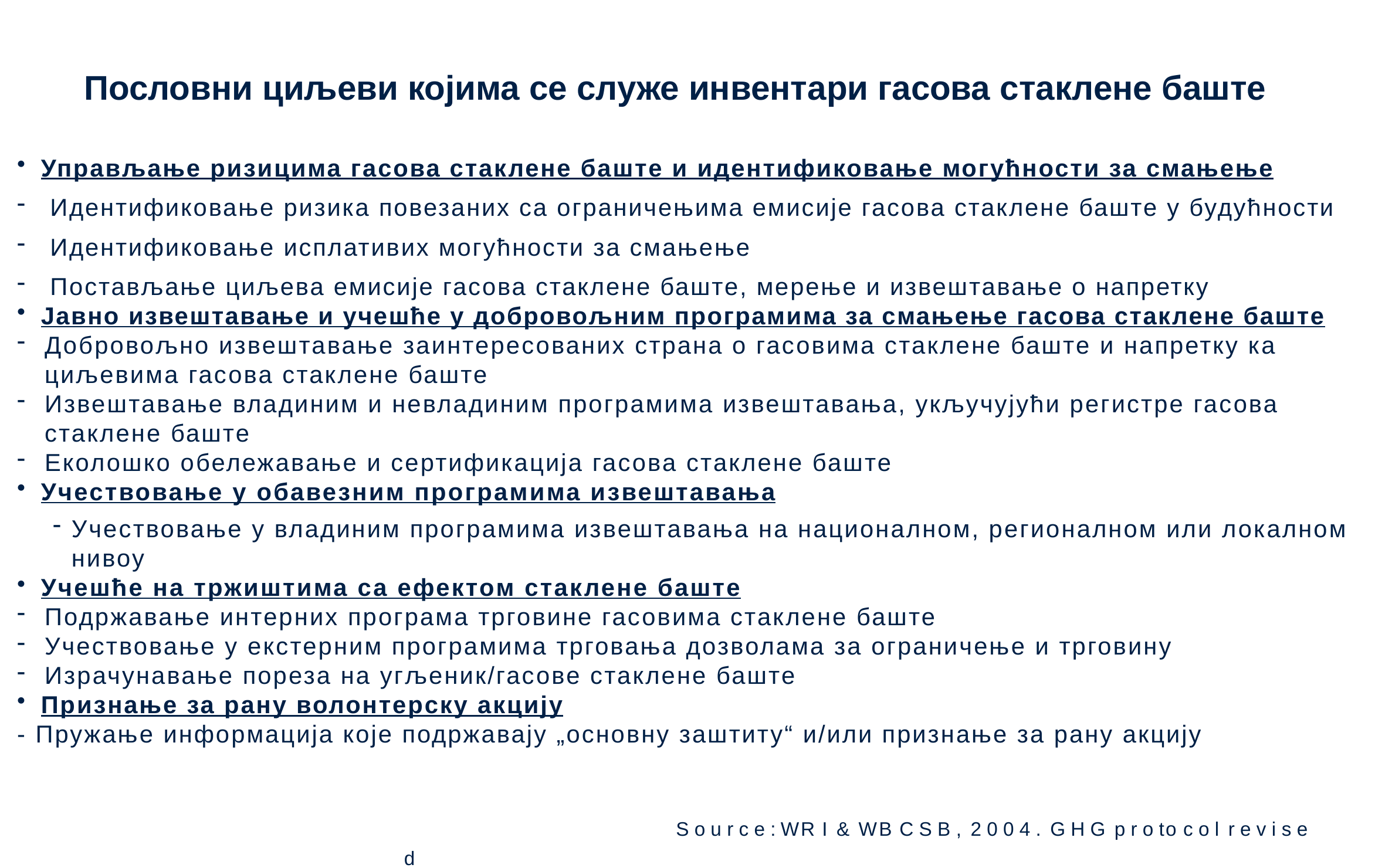

# Пословни циљеви којима се служе инвентари гасова стаклене баште
Управљање ризицима гасова стаклене баште и идентификовање могућности за смањење
Идентификовање ризика повезаних са ограничењима емисије гасова стаклене баште у будућности
Идентификовање исплативих могућности за смањење
Постављање циљева емисије гасова стаклене баште, мерење и извештавање о напретку
Јавно извештавање и учешће у добровољним програмима за смањење гасова стаклене баште
Добровољно извештавање заинтересованих страна о гасовима стаклене баште и напретку ка циљевима гасова стаклене баште
Извештавање владиним и невладиним програмима извештавања, укључујући регистре гасова стаклене баште
Еколошко обележавање и сертификација гасова стаклене баште
Учествовање у обавезним програмима извештавања
Учествовање у владиним програмима извештавања на националном, регионалном или локалном нивоу
Учешће на тржиштима са ефектом стаклене баште
Подржавање интерних програма трговине гасовима стаклене баште
Учествовање у екстерним програмима трговања дозволама за ограничење и трговину
Израчунавање пореза на угљеник/гасове стаклене баште
Признање за рану волонтерску акцију
- Пружање информација које подржавају „основну заштиту“ и/или признање за рану акцију
S o u r c e : WR I & WB C S B , 2 0 0 4 . G H G p r o to c o l r e v i s e d